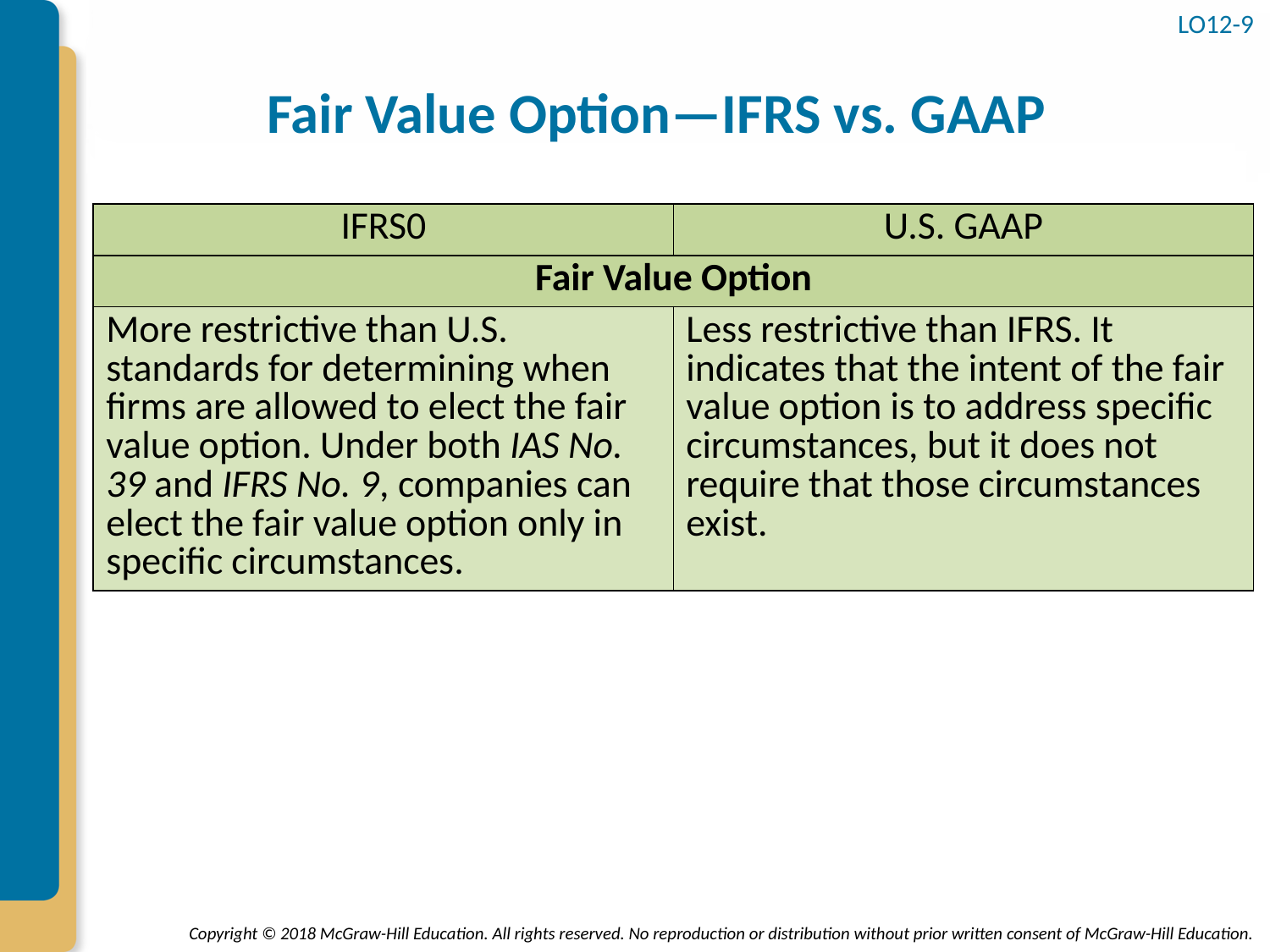

LO12-9
# Fair Value Option—IFRS vs. GAAP
| IFRS0 | U.S. GAAP |
| --- | --- |
| Fair Value Option |  |
| More restrictive than U.S. standards for determining when firms are allowed to elect the fair value option. Under both IAS No. 39 and IFRS No. 9, companies can elect the fair value option only in specific circumstances. | Less restrictive than IFRS. It indicates that the intent of the fair value option is to address specific circumstances, but it does not require that those circumstances exist. |